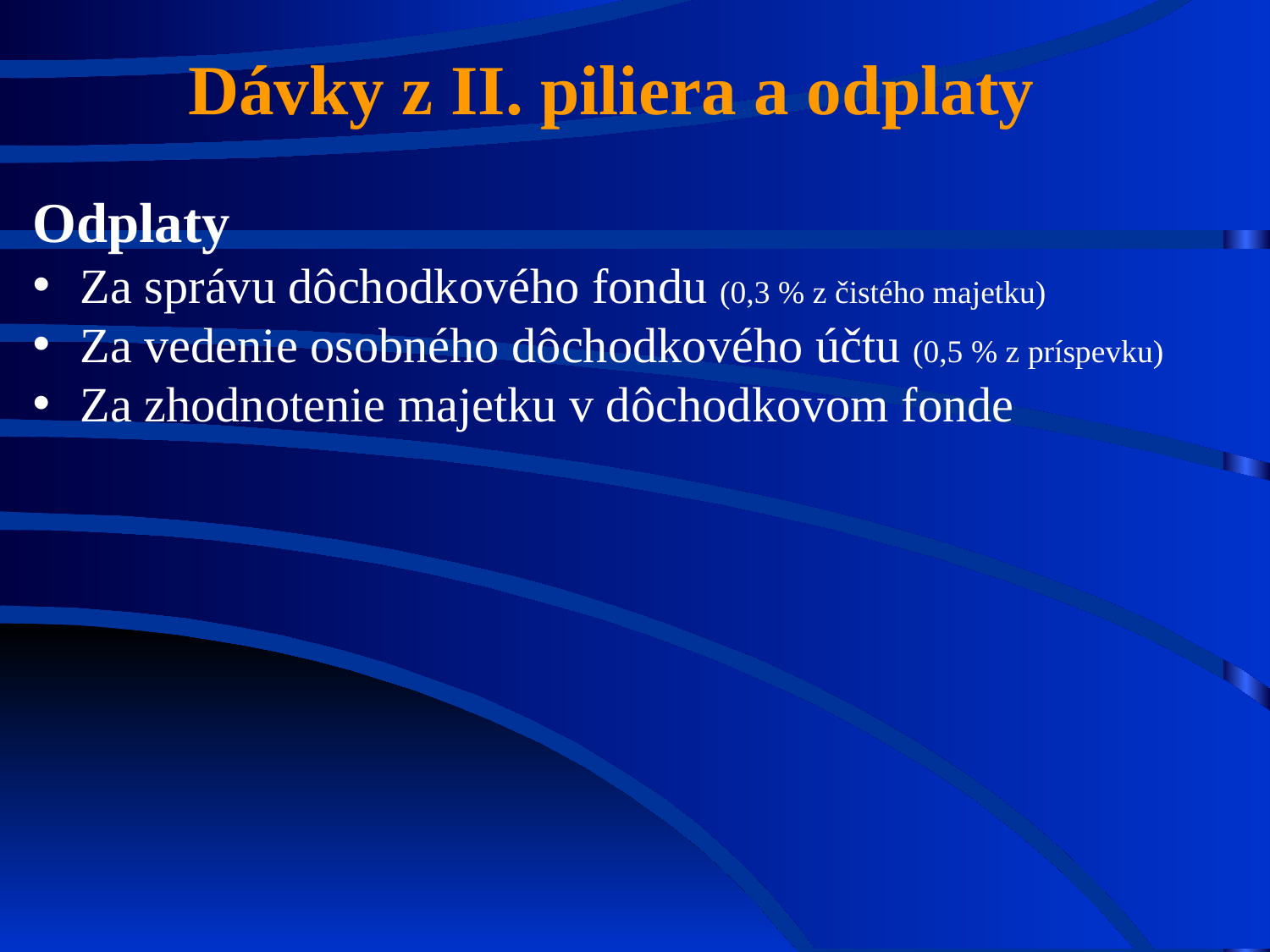

# Dávky z II. piliera a odplaty
Odplaty
Za správu dôchodkového fondu (0,3 % z čistého majetku)
Za vedenie osobného dôchodkového účtu (0,5 % z príspevku)
Za zhodnotenie majetku v dôchodkovom fonde